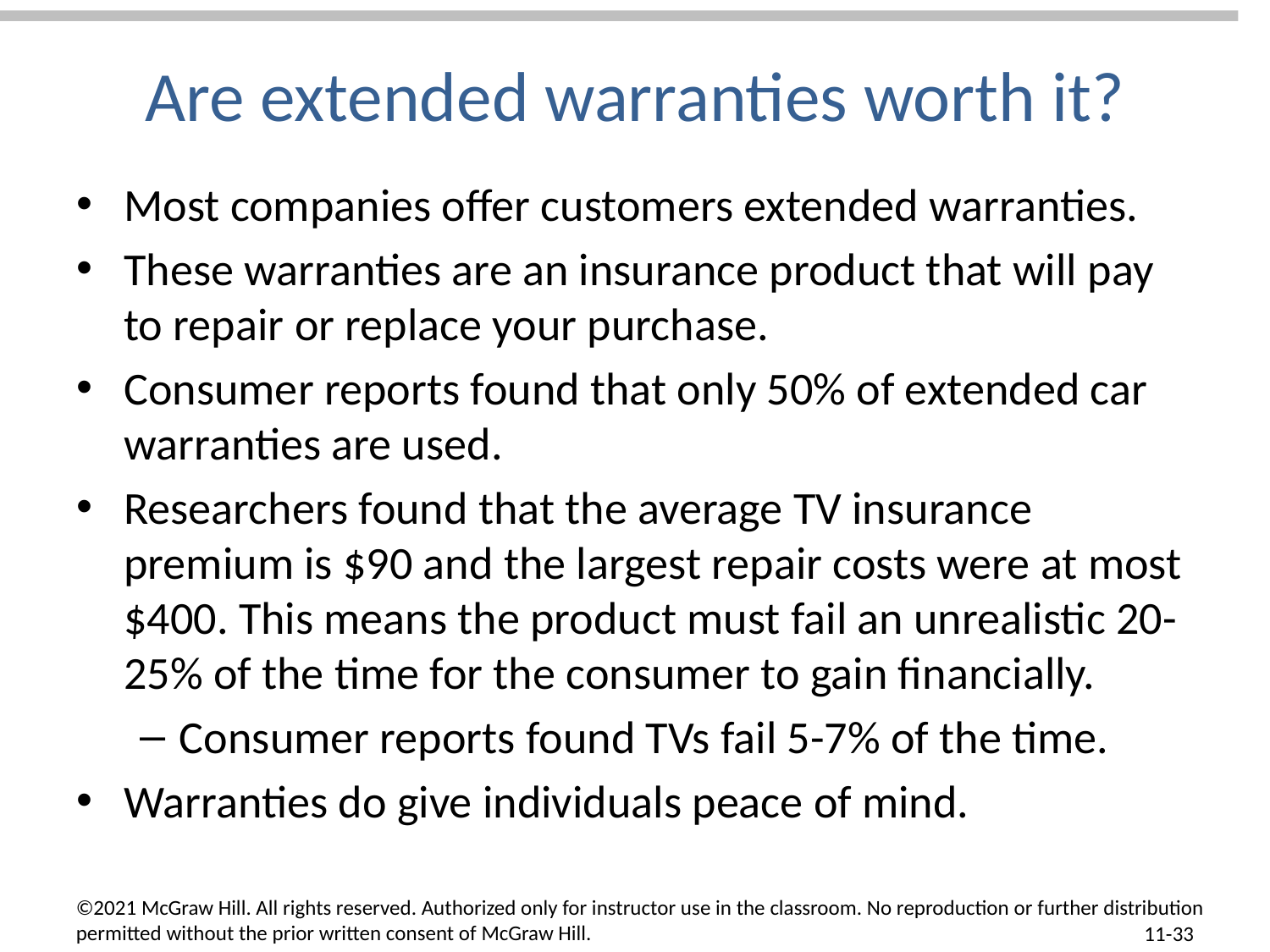

# Are extended warranties worth it?
Most companies offer customers extended warranties.
These warranties are an insurance product that will pay to repair or replace your purchase.
Consumer reports found that only 50% of extended car warranties are used.
Researchers found that the average TV insurance premium is $90 and the largest repair costs were at most $400. This means the product must fail an unrealistic 20-25% of the time for the consumer to gain financially.
Consumer reports found TVs fail 5-7% of the time.
Warranties do give individuals peace of mind.